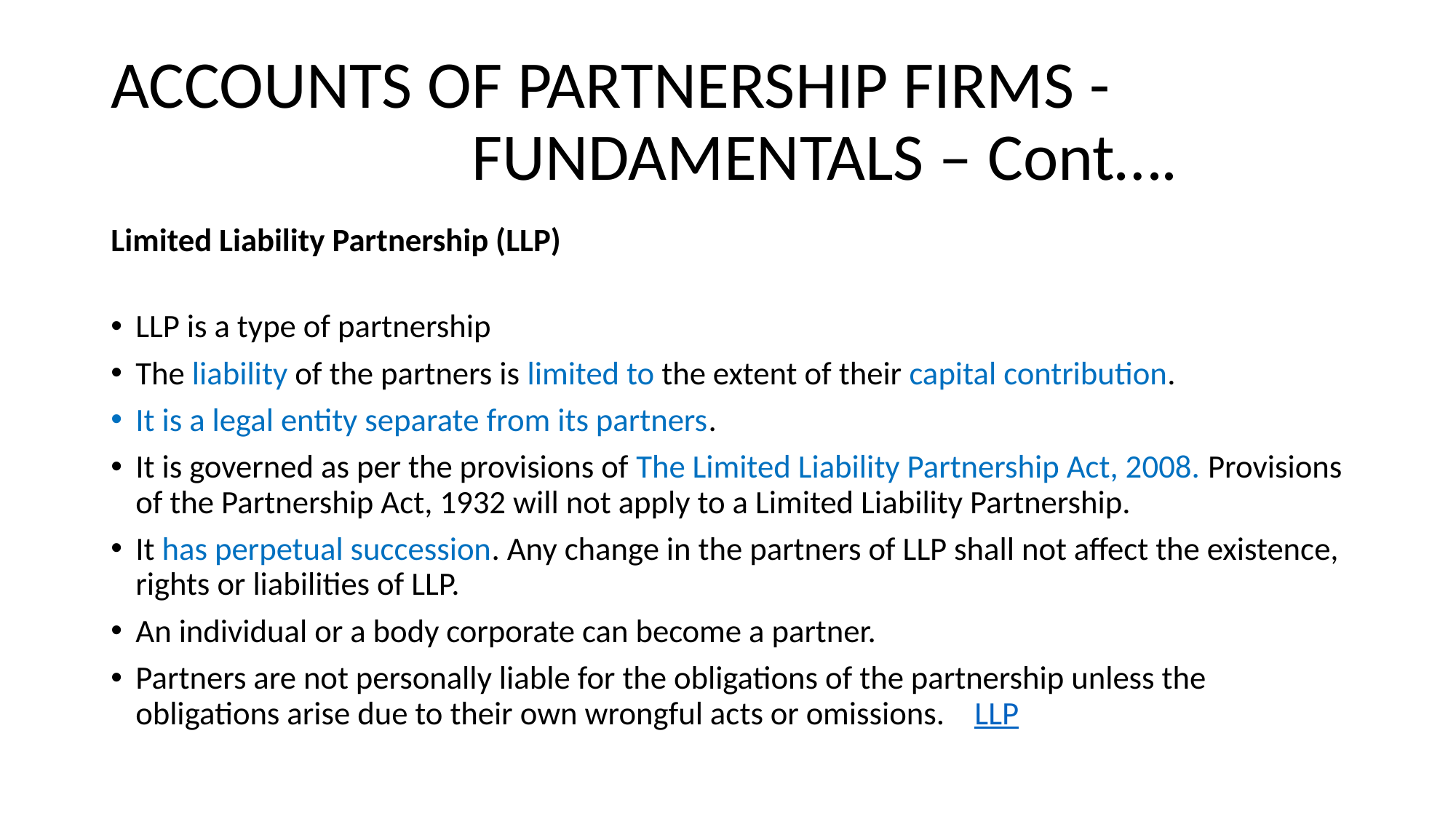

# ACCOUNTS OF PARTNERSHIP FIRMS - FUNDAMENTALS – Cont….
Limited Liability Partnership (LLP)
LLP is a type of partnership
The liability of the partners is limited to the extent of their capital contribution.
It is a legal entity separate from its partners.
It is governed as per the provisions of The Limited Liability Partnership Act, 2008. Provisions of the Partnership Act, 1932 will not apply to a Limited Liability Partnership.
It has perpetual succession. Any change in the partners of LLP shall not affect the existence, rights or liabilities of LLP.
An individual or a body corporate can become a partner.
Partners are not personally liable for the obligations of the partnership unless the obligations arise due to their own wrongful acts or omissions.    LLP